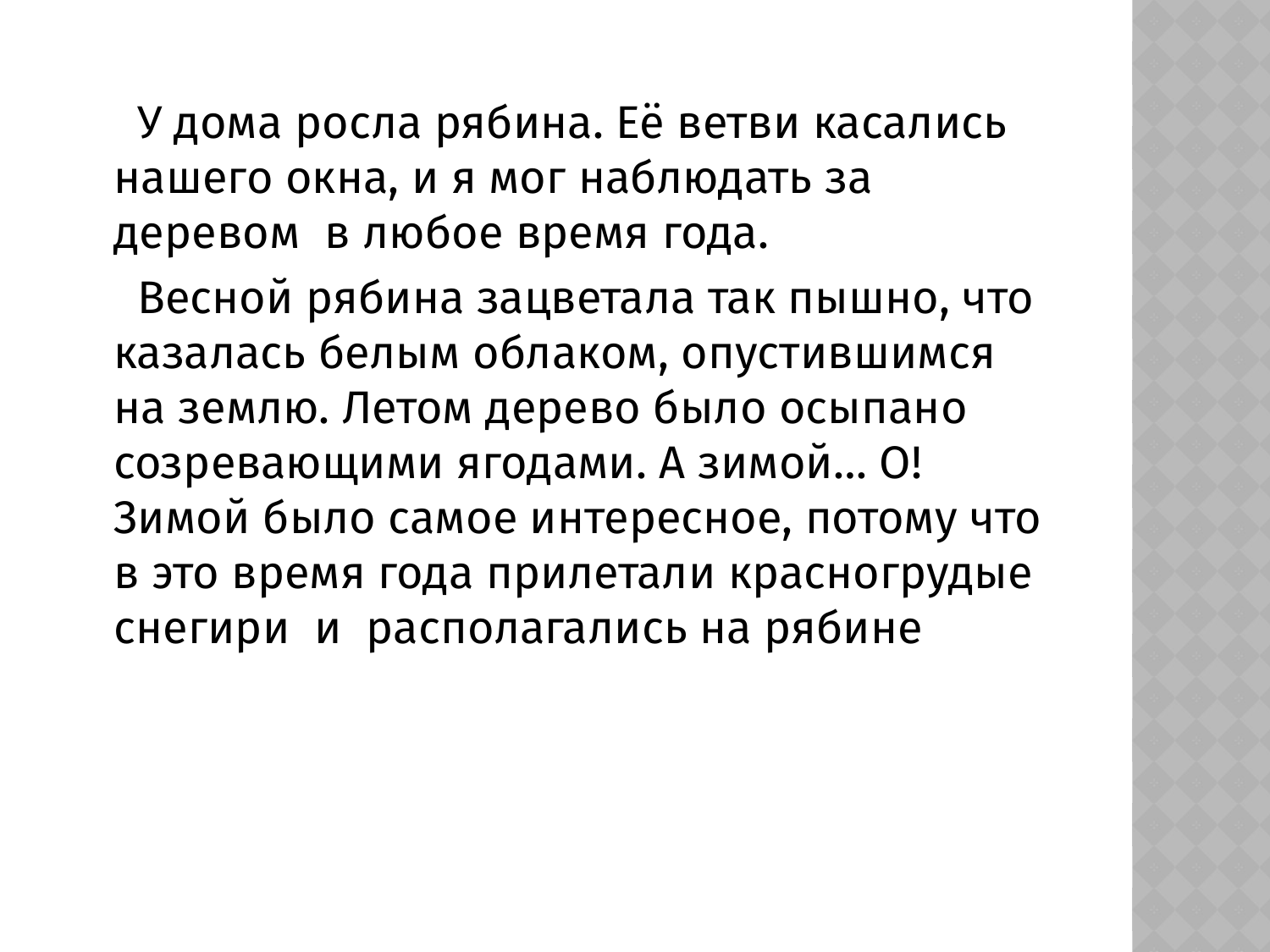

У дома росла рябина. Её ветви касались нашего окна, и я мог наблюдать за деревом  в любое время года.
     Весной рябина зацветала так пышно, что казалась белым облаком, опустившимся на землю. Летом дерево было осыпано созревающими ягодами. А зимой… О! Зимой было самое интересное, потому что в это время года прилетали красногрудые снегири  и  располагались на рябине